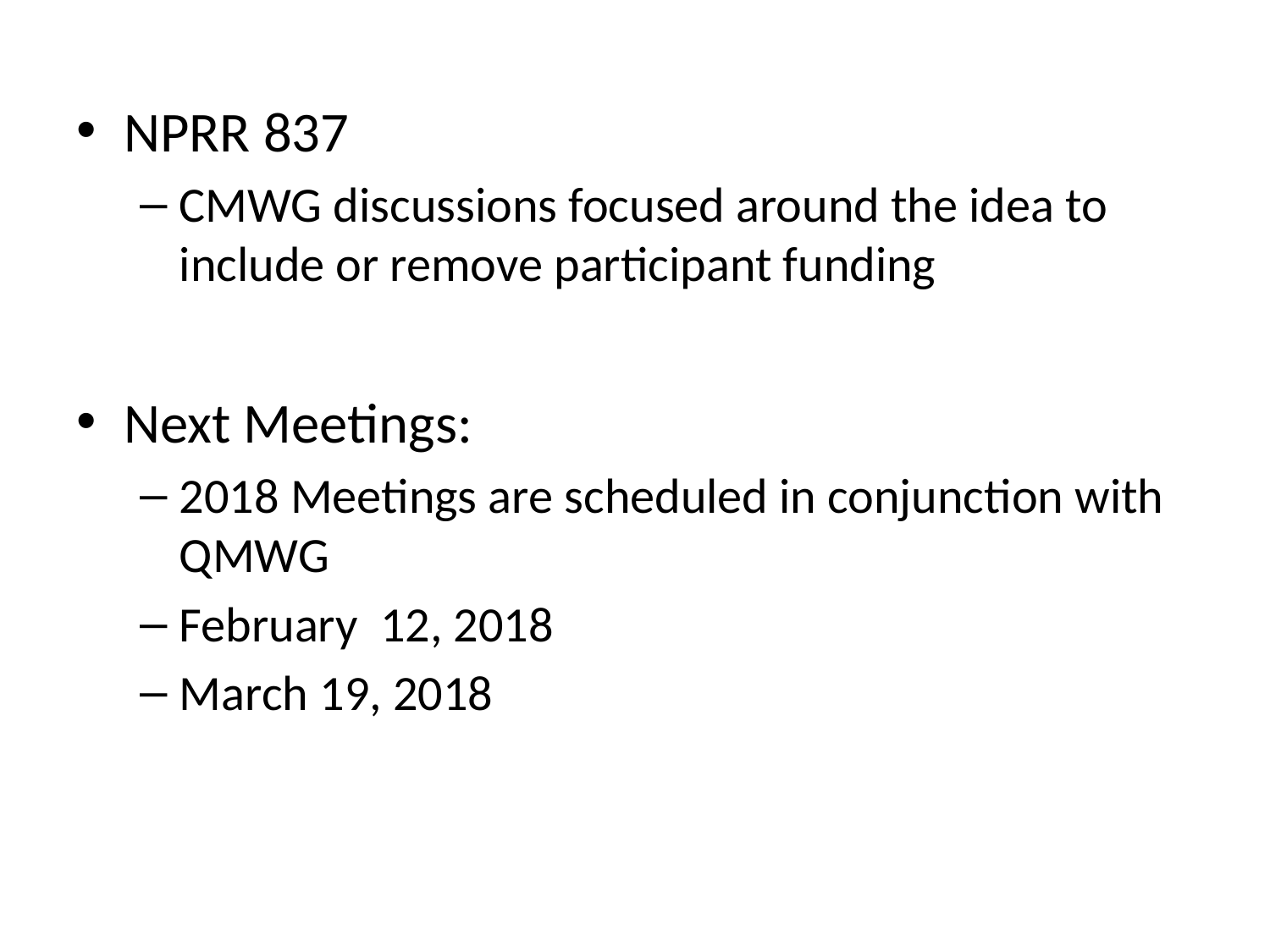

NPRR 837
CMWG discussions focused around the idea to include or remove participant funding

Next Meetings:
2018 Meetings are scheduled in conjunction with QMWG
February  12, 2018
March 19, 2018